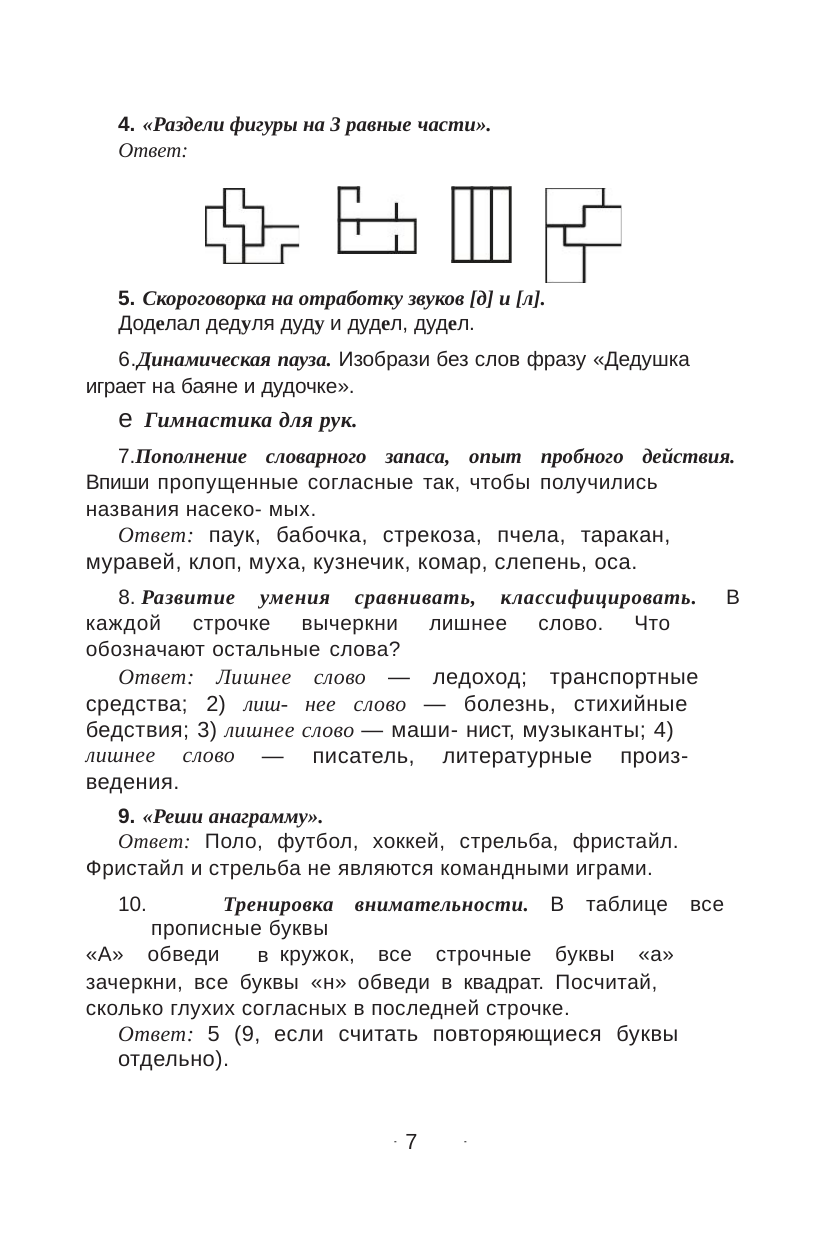

4. «Раздели фигуры на 3 равные части».
Ответ:
ПРИЛОЖЕНИЕ

Мониторинг результатов выполнения группового
проекта
5. Скороговорка на отработку звуков [д] и [л].
Доделал дедуля дуду и дудел, дудел.
6.Динамическая пауза. Изобрази без слов фразу «Дедушка
играет на баяне и дудочке».
Объекты оценки
e Гимнастика для рук.
В
соответствии
с
требованиями Федерального
7.Пополнение словарного запаса, опыт пробного действия.
Впиши пропущенные согласные так, чтобы получились
названия насеко- мых.
Ответ: паук, бабочка, стрекоза, пчела, таракан,
муравей, клоп, муха, кузнечик, комар, слепень, оса.
государственного
метапредметным результатам освоения образовательной
программы начального общего образования отно-
сится
образовательного стандарта
к
овладение
обучающимися
следующими
основными группами учебных действий:
В
8. Развитие умения сравнивать, классифицировать.
каждой строчке вычеркни лишнее слово. Что
обозначают остальные слова?
овладение регулятивными действиями: действиями
целеполага- ния, планирования, контроля, коррекции,
а также умением выбирать способы и средства,
адекватные поставленным задачам;
овладение коммуникативными действиями: способами и
средства- ми речевой деятельности, адекватными
коммуникативной задаче,
обеспечивающими возможность
продуктивного взаимодействия;
овладение
использованием
логическими
Ответ: Лишнее слово — ледоход; транспортные
средства; 2) лиш- нее слово — болезнь, стихийные
бедствия; 3) лишнее слово — маши- нист, музыканты; 4)
—
писатель, литературные произ-
лишнее слово
а
также умениями,
ведения.
успешного
и
9. «Реши анаграмму».
Ответ: Поло, футбол, хоккей, стрельба, фристайл.
Фристайл и стрельба не являются командными играми.
действиями:
средств,
познавательными
символических
навыками
знако-
операциями,
работы
с
Тренировка внимательности. В таблице все
прописные буквы
«А» обведи кружок, все строчные буквы «а»
10.
информацией (в том числе средствами ИКТ), навыками
осознан- ного чтения.
в
Оценка сформированности значительной части
указанных выше метапредметных действий — прежде
зачеркни, все буквы «н» обведи в квадрат. Посчитай,
сколько глухих согласных в последней строчке.
Ответ: 5 (9, если считать повторяющиеся буквы
отдельно).
всего
непосредственного наблюдения за действиями детей
процессе выполнения какой-либо деятельности.
регулятивных
—
требует
организации
в
Наиболее адекват- ной формой их оценки является
7
7